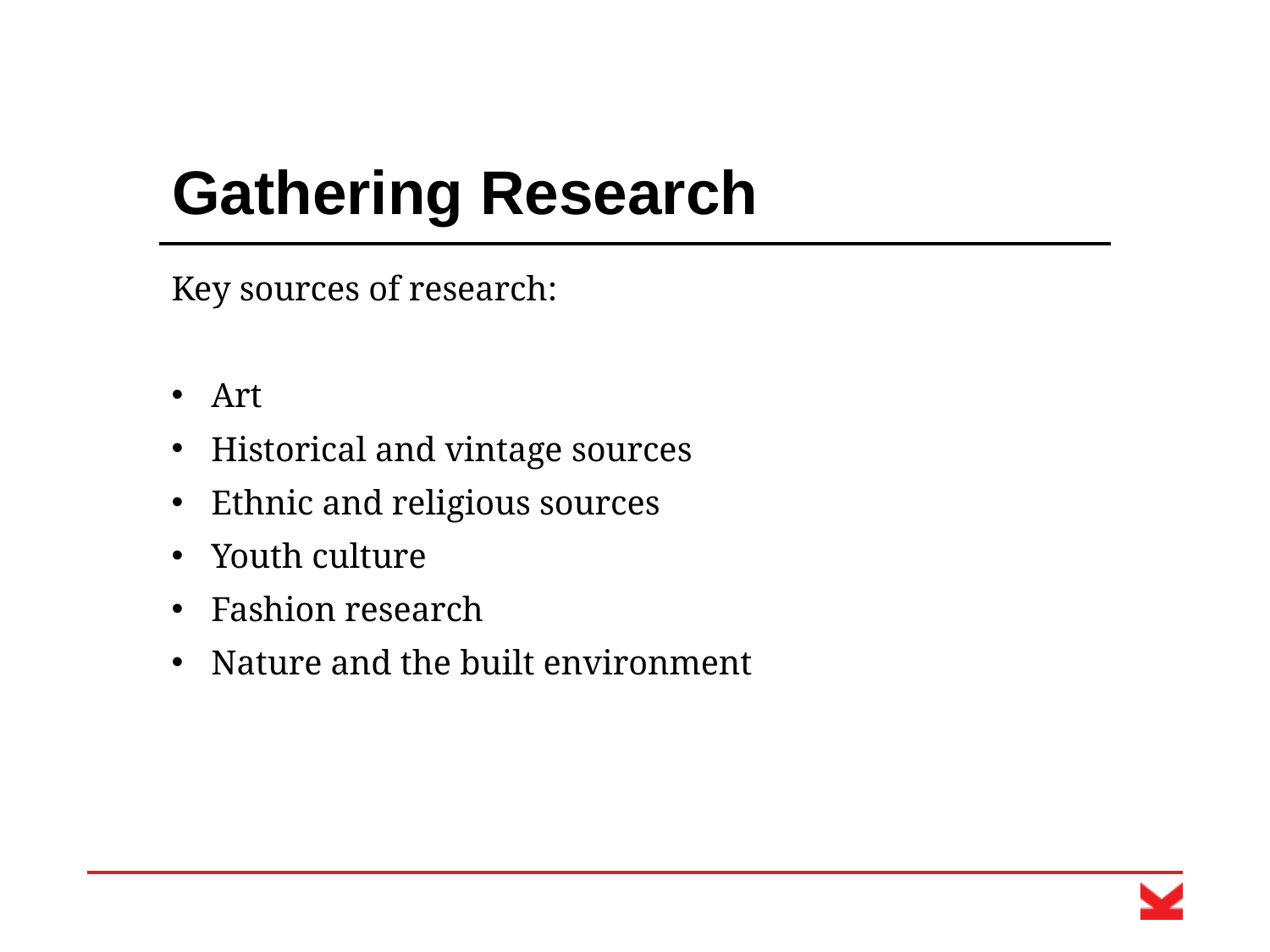

# Gathering Research
Key sources of research:

Art
Historical and vintage sources
Ethnic and religious sources
Youth culture
Fashion research
Nature and the built environment